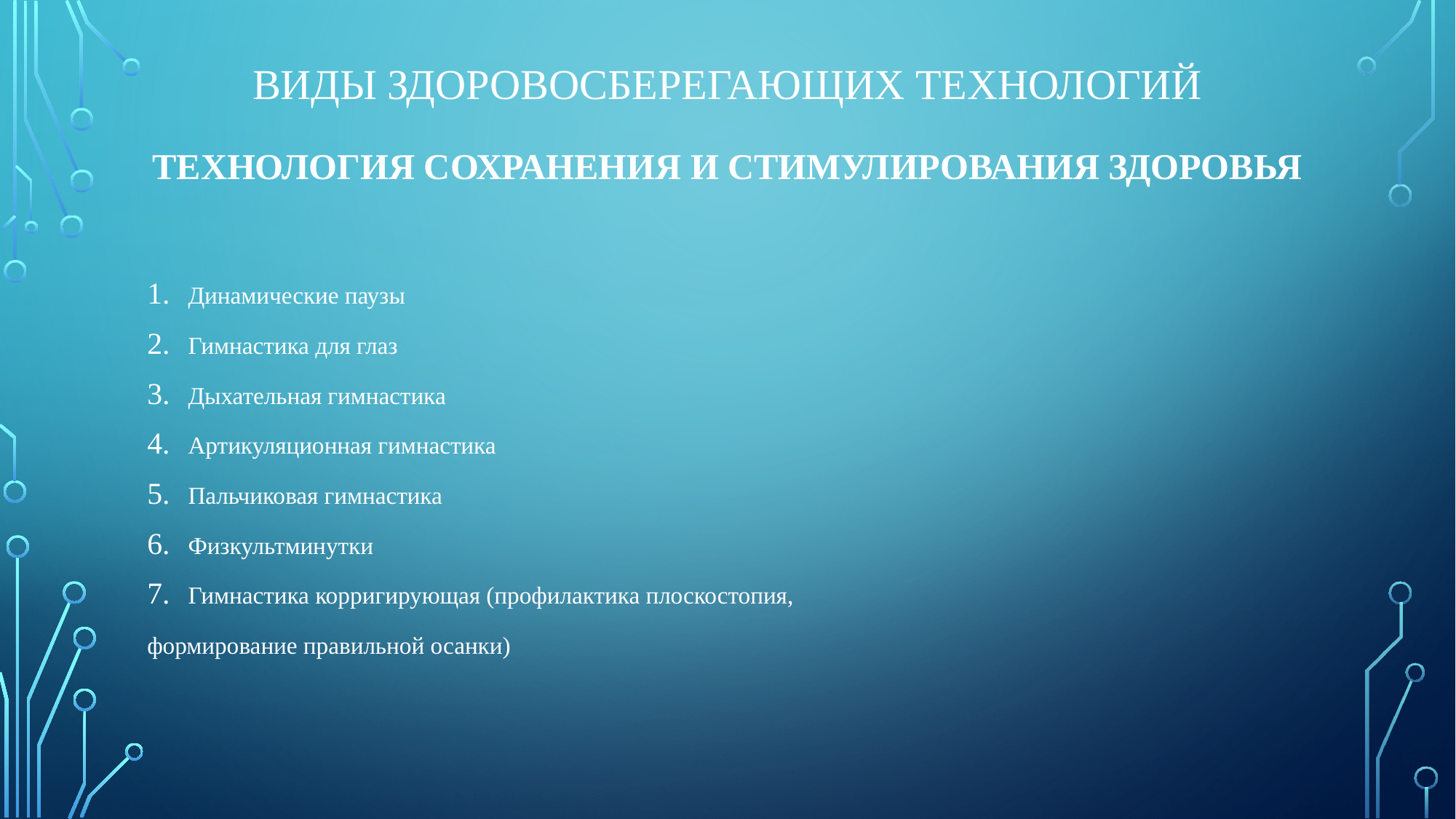

# Виды здоровосберегающих технологий Технология сохранения и стимулирования здоровья
Динамические паузы
Гимнастика для глаз
Дыхательная гимнастика
Артикуляционная гимнастика
Пальчиковая гимнастика
Физкультминутки
Гимнастика корригирующая (профилактика плоскостопия,
формирование правильной осанки)